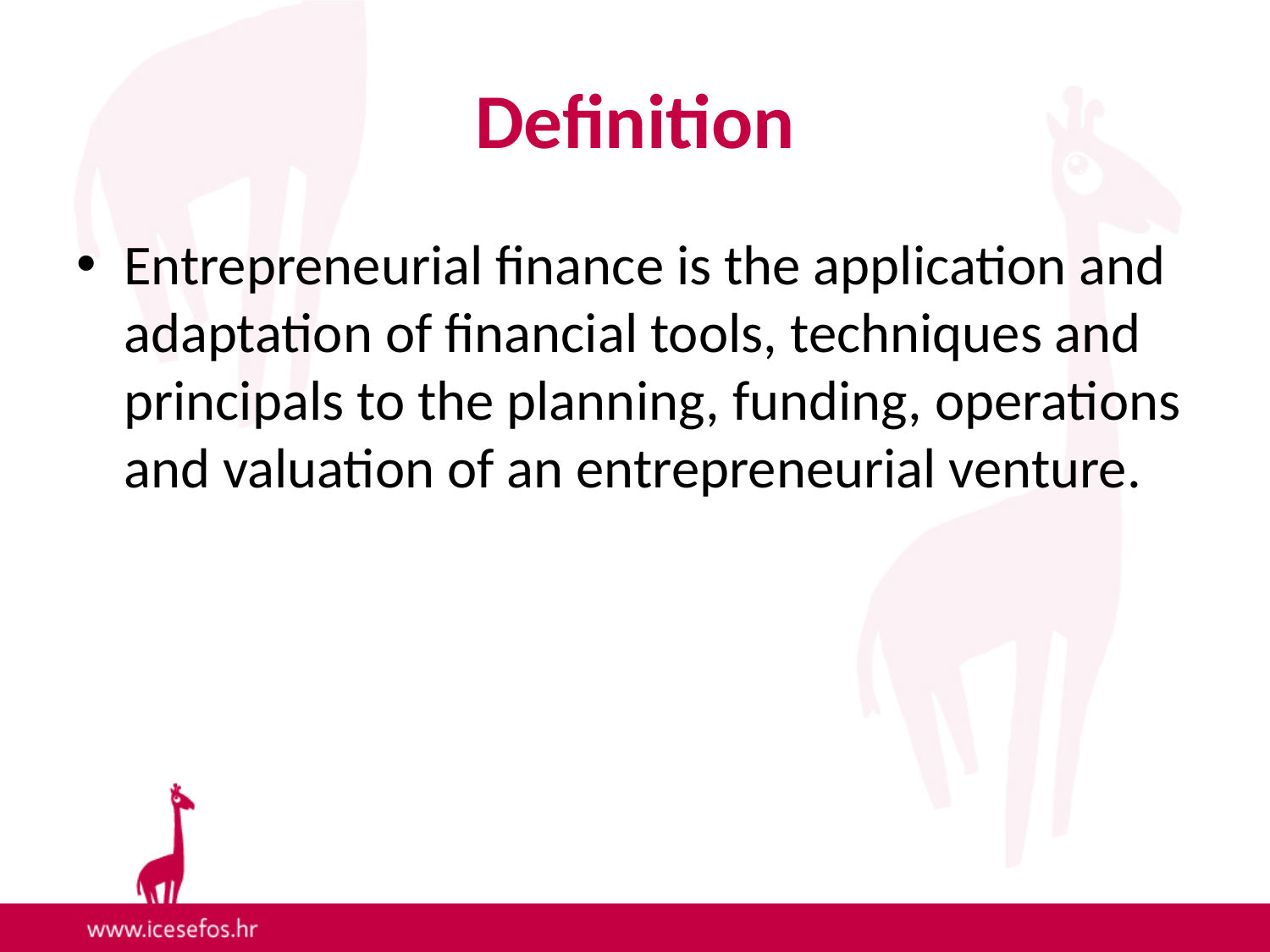

# Definition
Entrepreneurial finance is the application and adaptation of financial tools, techniques and principals to the planning, funding, operations and valuation of an entrepreneurial venture.